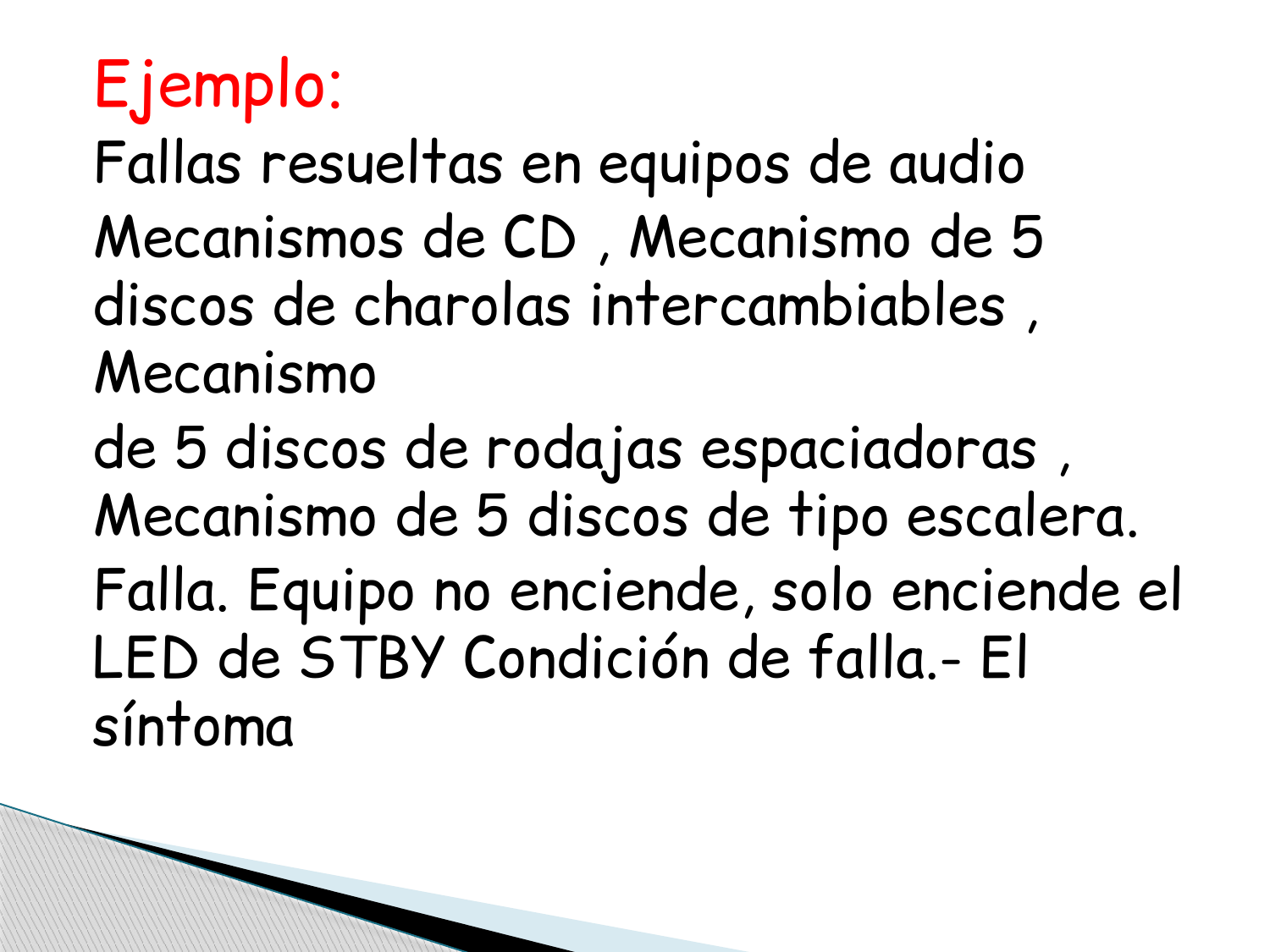

Ejemplo:
Fallas resueltas en equipos de audio
Mecanismos de CD , Mecanismo de 5 discos de charolas intercambiables , Mecanismo
de 5 discos de rodajas espaciadoras , Mecanismo de 5 discos de tipo escalera.
Falla. Equipo no enciende, solo enciende el LED de STBY Condición de falla.- El síntoma